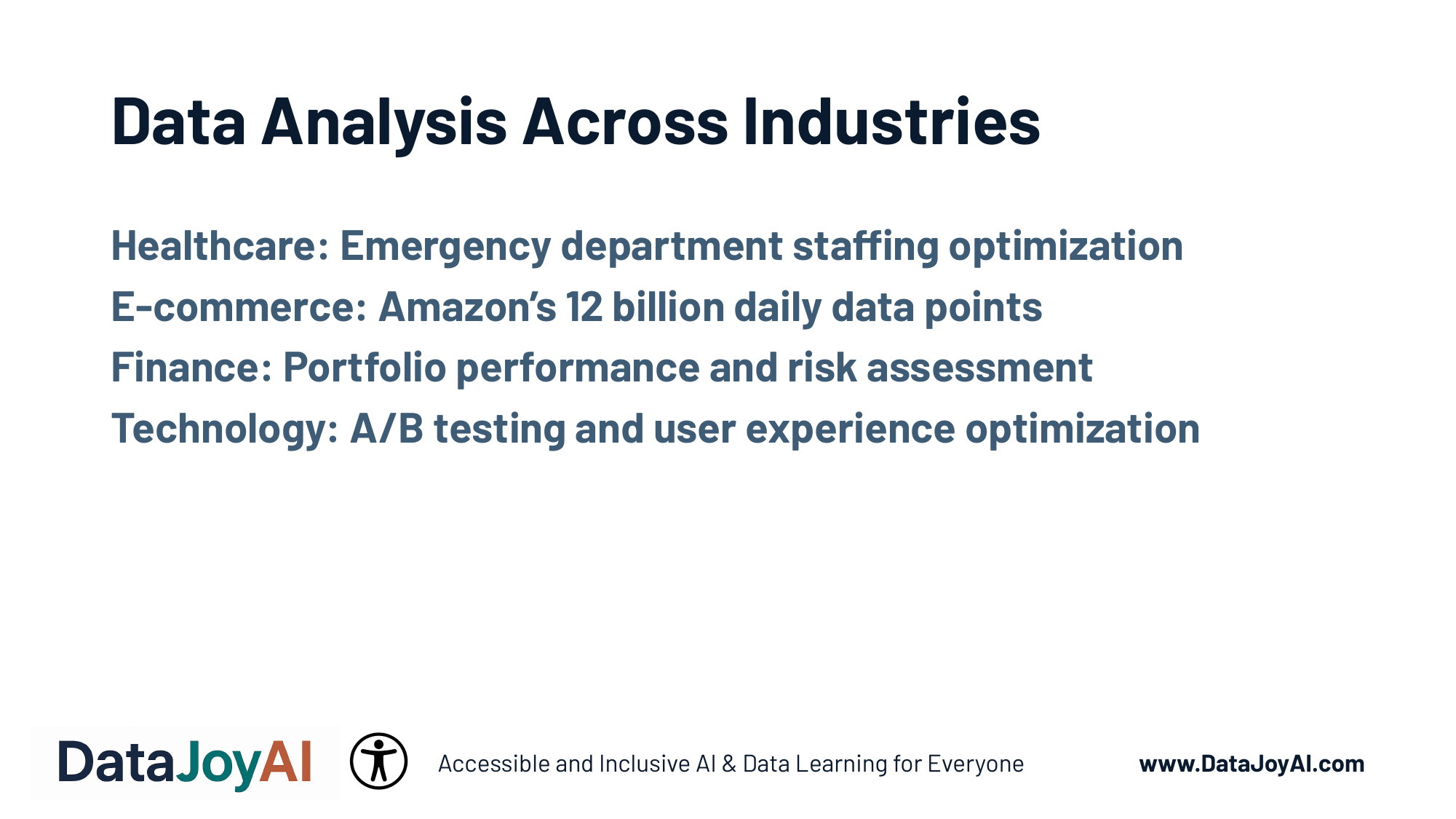

# Data Analysis Across Industries
Healthcare: Emergency department staffing optimization
E-commerce: Amazon’s 12 billion daily data points
Finance: Portfolio performance and risk assessment
Technology: A/B testing and user experience optimization